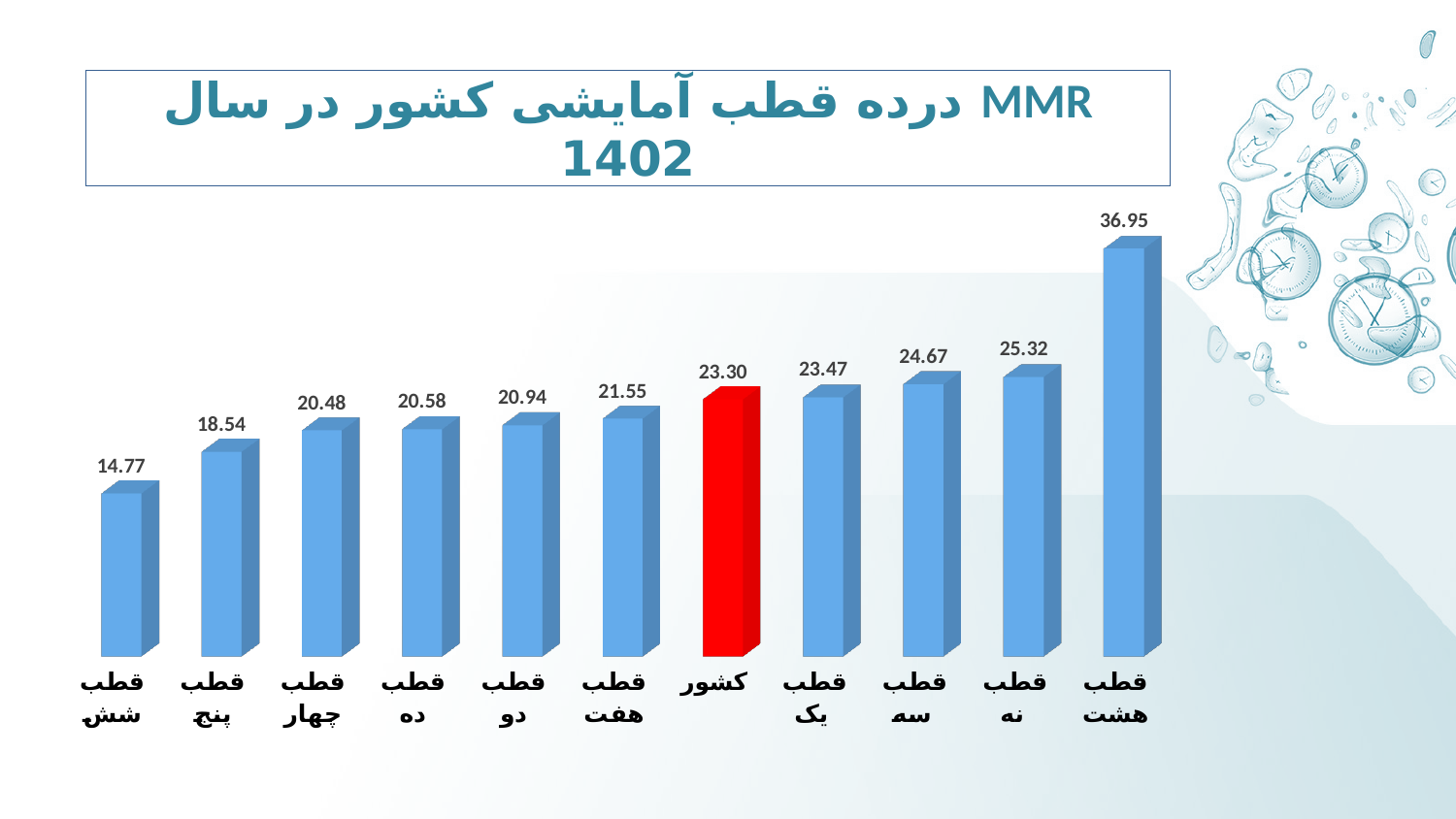

# MMR درده قطب آمایشی کشور در سال 1402

[unsupported chart]